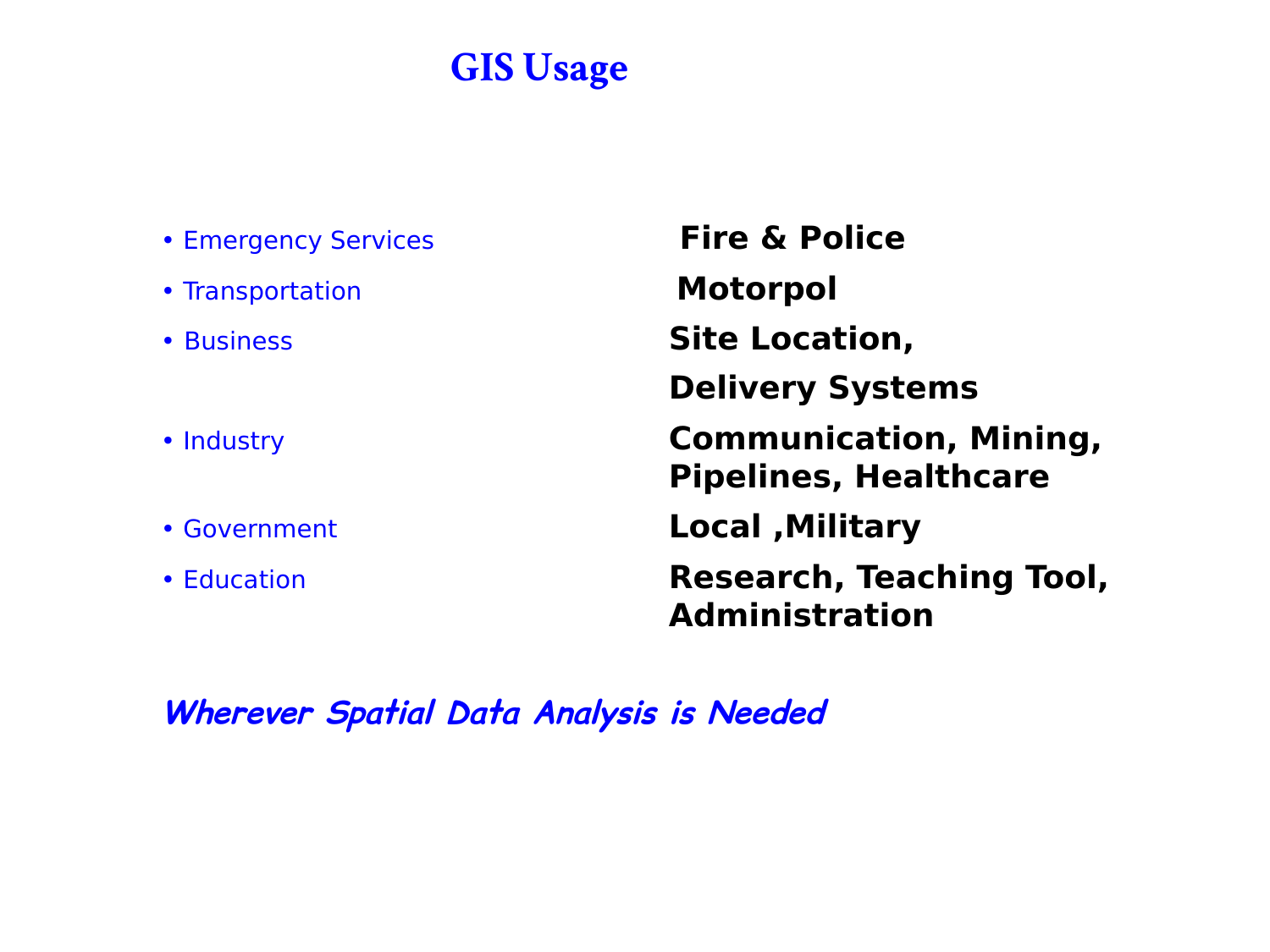

GIS Usage
• Emergency Services 		 Fire & Police
• Transportation			 Motorpol
• Business 			Site Location,
				Delivery Systems
• Industry 			Communication, Mining, 				Pipelines, Healthcare
• Government 			Local ,Military
• Education 			Research, Teaching Tool, 				Administration

Wherever Spatial Data Analysis is Needed